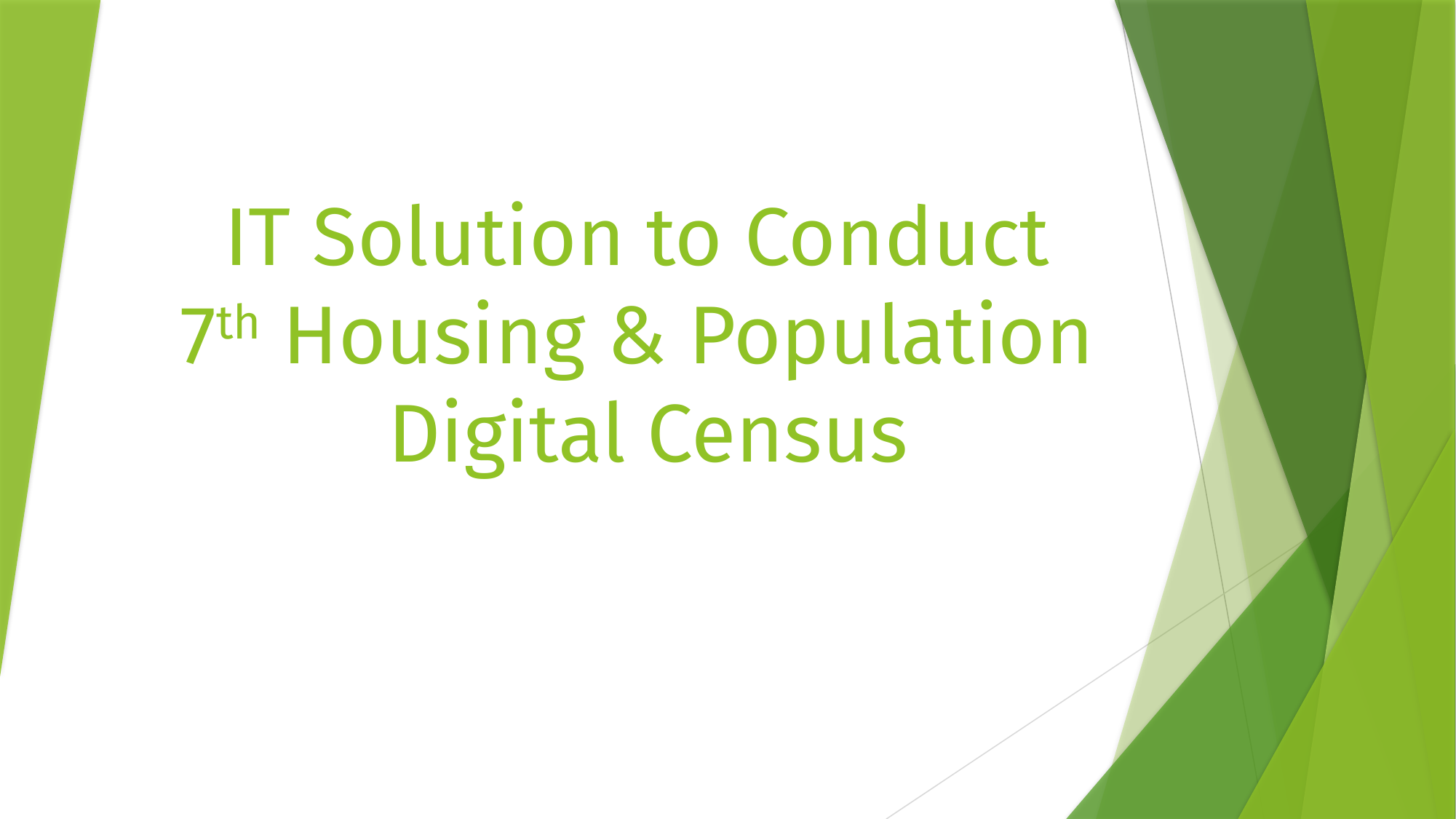

# IT Solution to Conduct 7th Housing & Population Digital Census